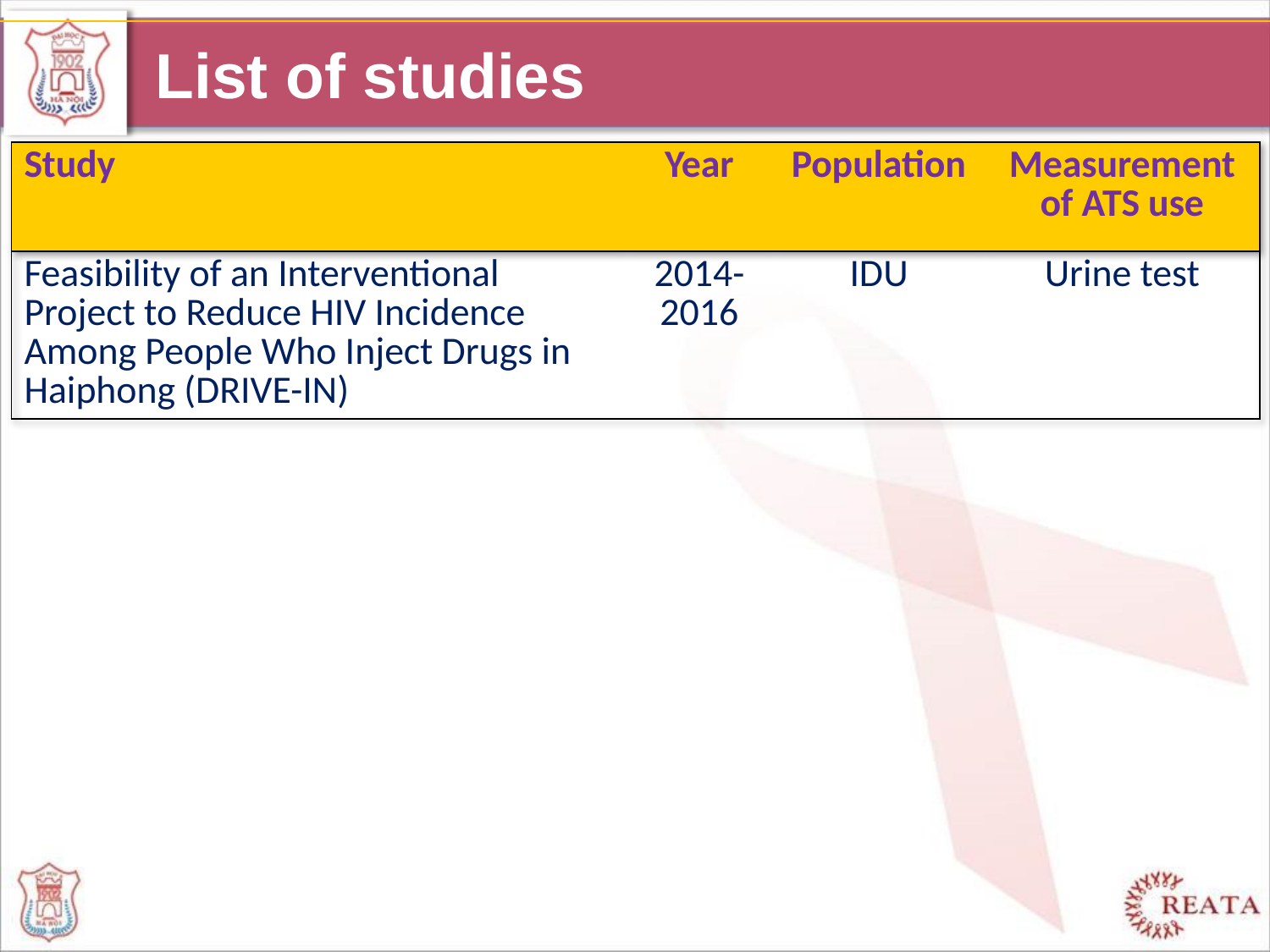

# List of studies
| Study | Year | Population | Measurement of ATS use |
| --- | --- | --- | --- |
| Feasibility of an Interventional Project to Reduce HIV Incidence Among People Who Inject Drugs in Haiphong (DRIVE-IN) | 2014-2016 | IDU | Urine test |